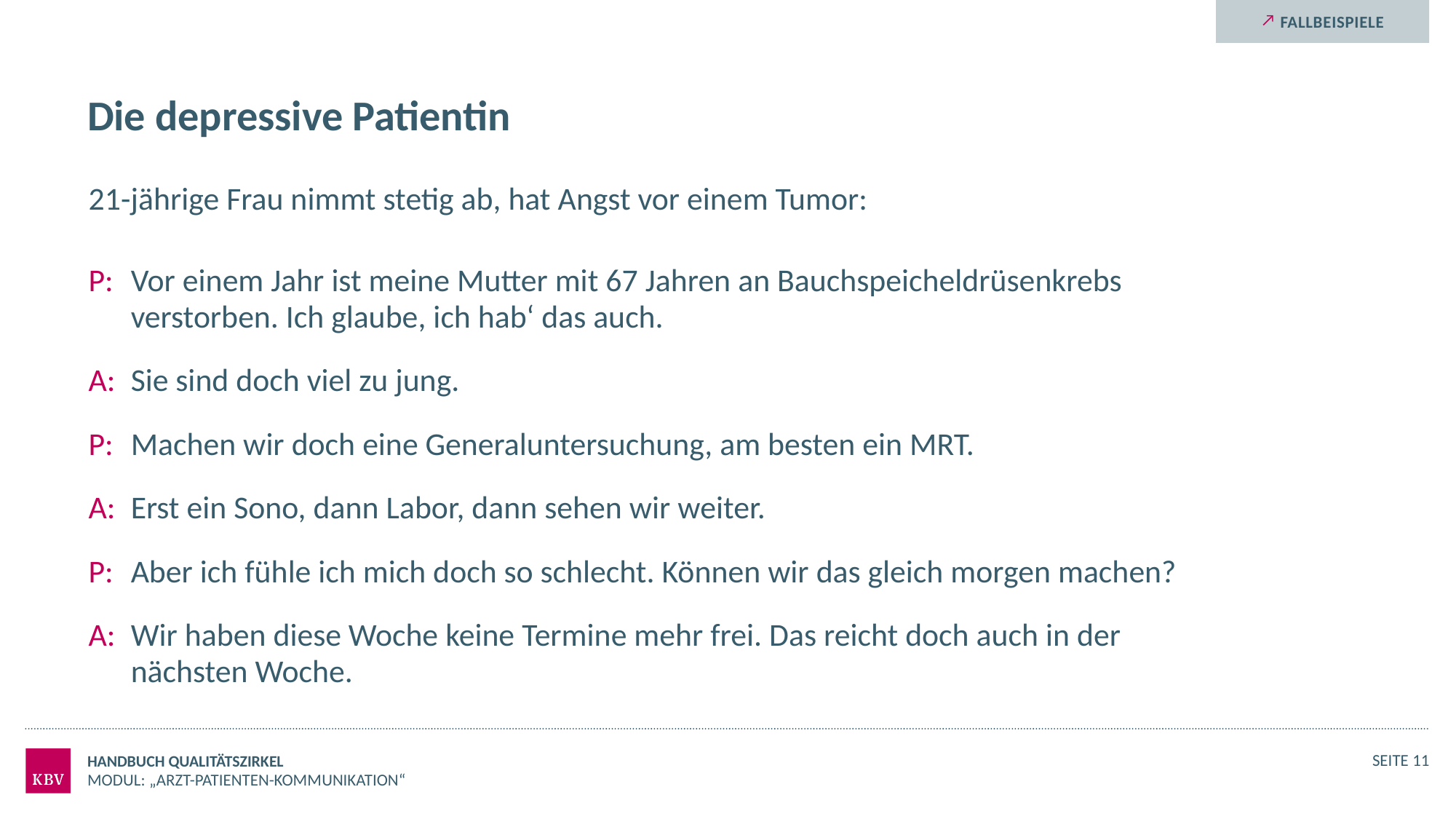

# Die depressive Patientin
21-jährige Frau nimmt stetig ab, hat Angst vor einem Tumor:
P: 	Vor einem Jahr ist meine Mutter mit 67 Jahren an Bauchspeicheldrüsenkrebs verstorben. Ich glaube, ich hab‘ das auch.
A: 	Sie sind doch viel zu jung.
P: 	Machen wir doch eine Generaluntersuchung, am besten ein MRT.
A: 	Erst ein Sono, dann Labor, dann sehen wir weiter.
P: 	Aber ich fühle ich mich doch so schlecht. Können wir das gleich morgen machen?
A: 	Wir haben diese Woche keine Termine mehr frei. Das reicht doch auch in der nächsten Woche.
Handbuch Qualitätszirkel
Seite 11
Modul: „Arzt-Patienten-Kommunikation“